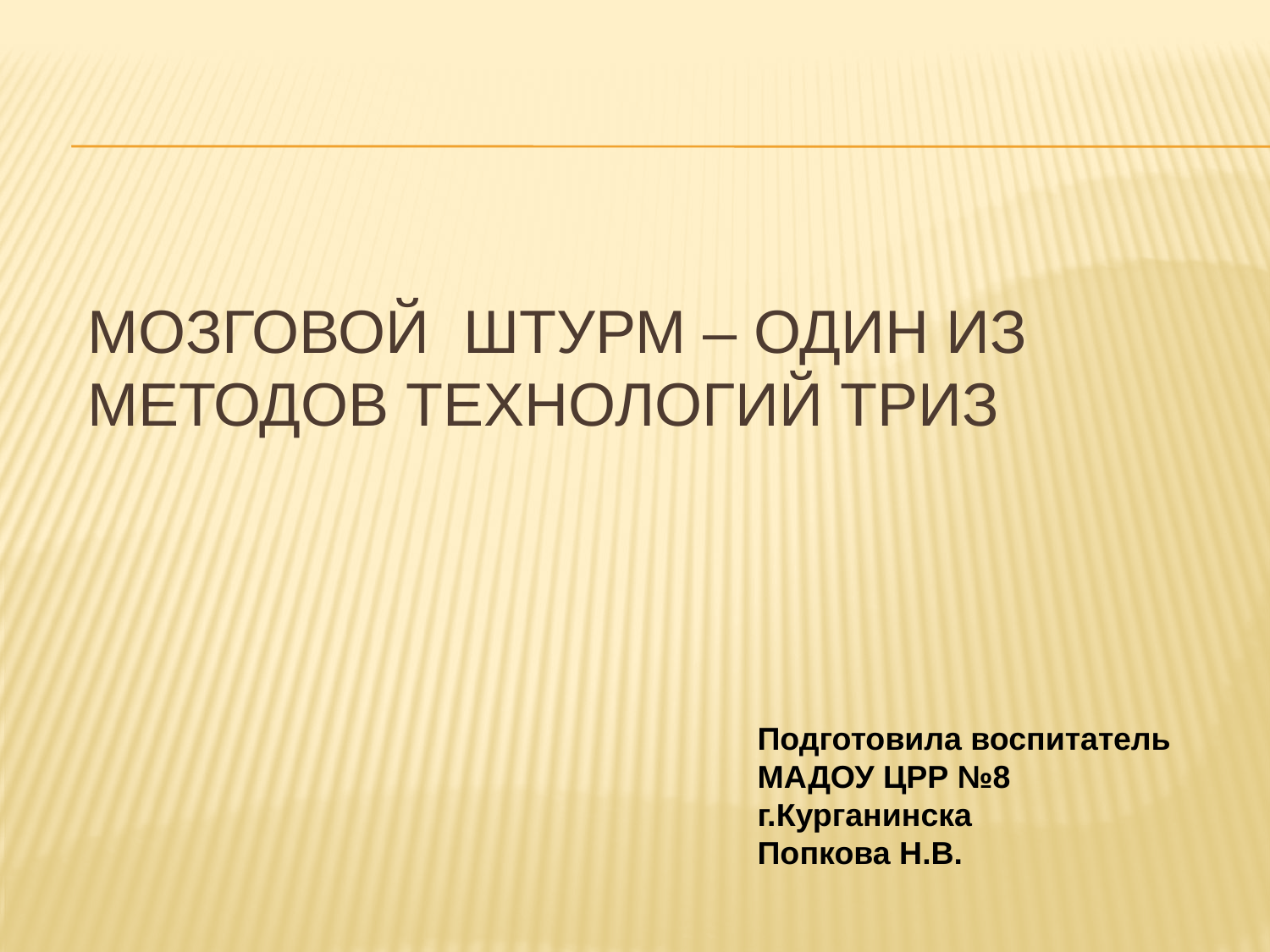

# МОЗГОВОЙ  ШТУРМ – ОДИН ИЗ МЕТОДОВ ТЕХНОЛОГИЙ ТРИЗ
Подготовила воспитатель МАДОУ ЦРР №8 г.Курганинска
Попкова Н.В.